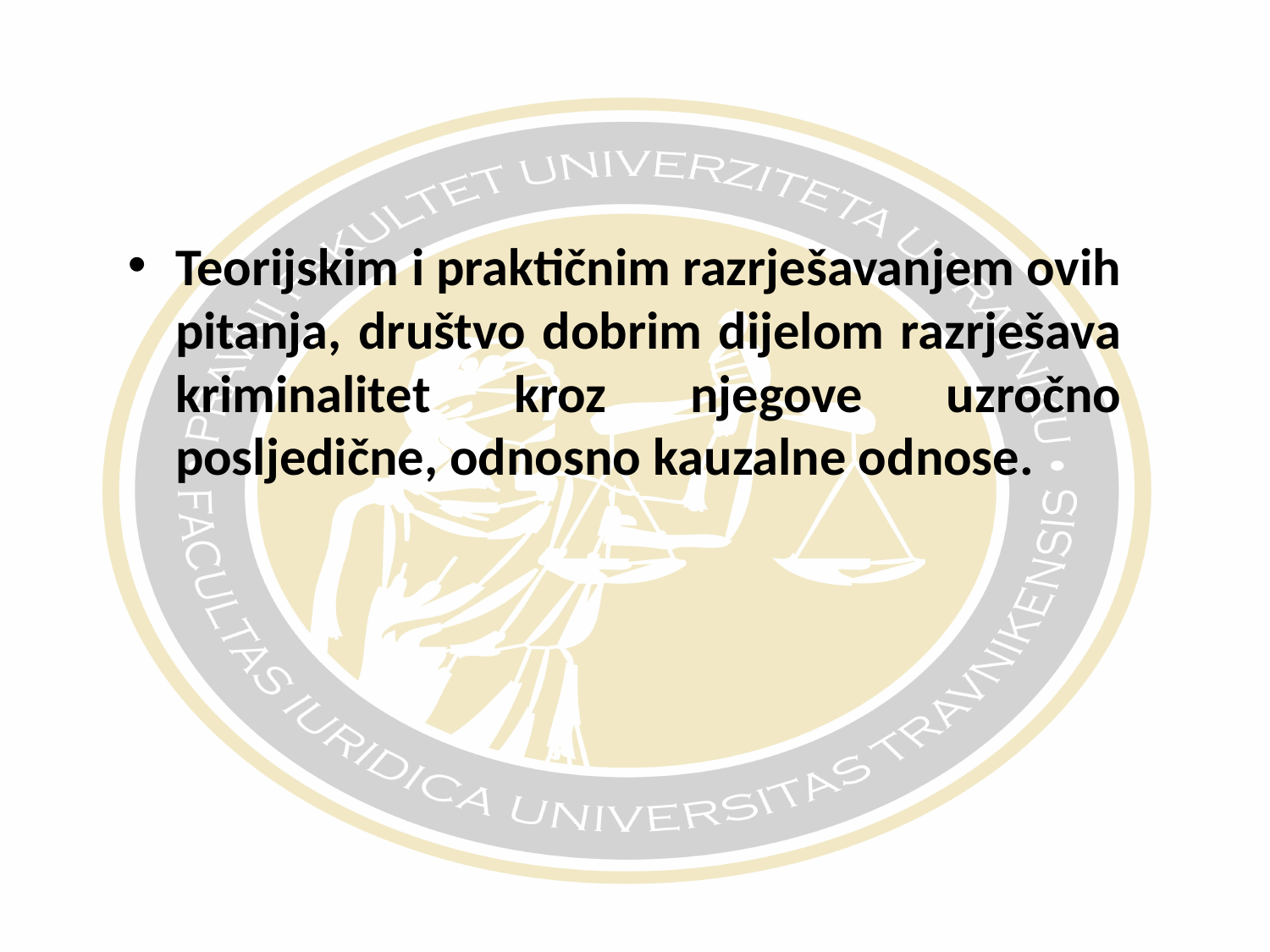

#
Teorijskim i praktičnim razrješavanjem ovih pitanja, društvo dobrim dijelom razrješava kriminalitet kroz njegove uzročno posljedične, odnosno kauzalne odnose.